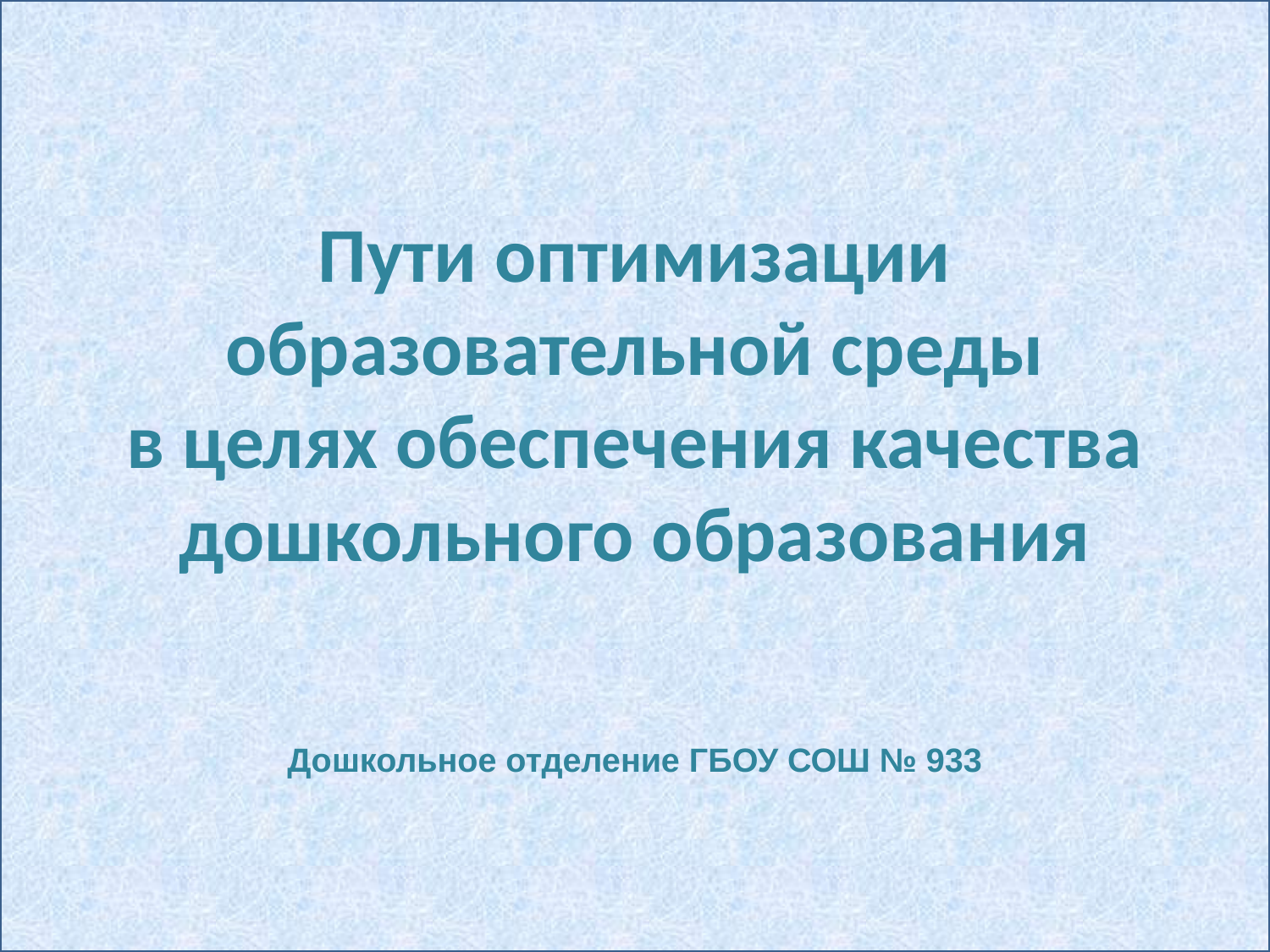

# Пути оптимизации образовательной среды в целях обеспечения качества дошкольного образования

Дошкольное отделение ГБОУ СОШ № 933